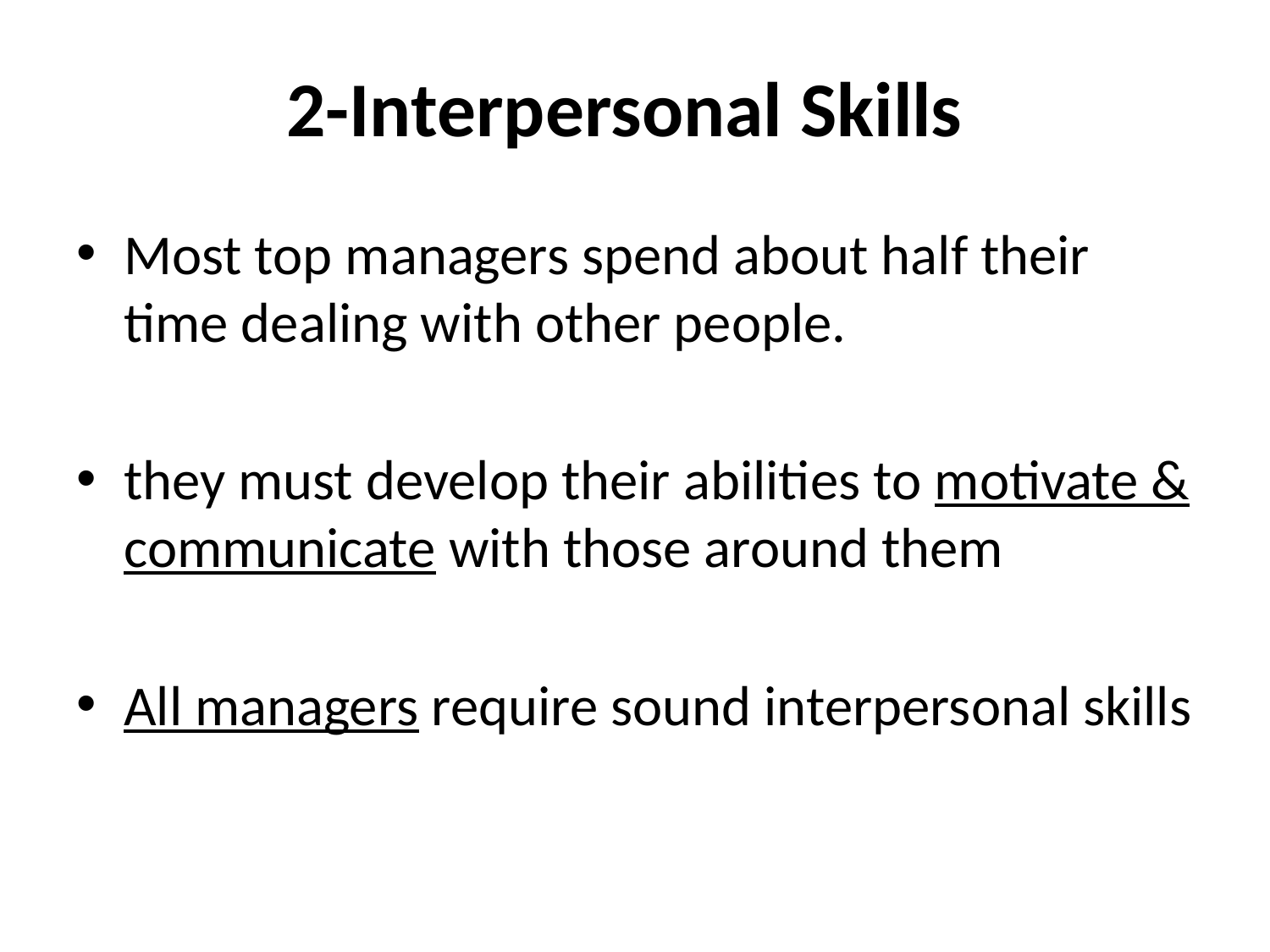

# 2-Interpersonal Skills
Most top managers spend about half their time dealing with other people.

they must develop their abilities to motivate & communicate with those around them

All managers require sound interpersonal skills